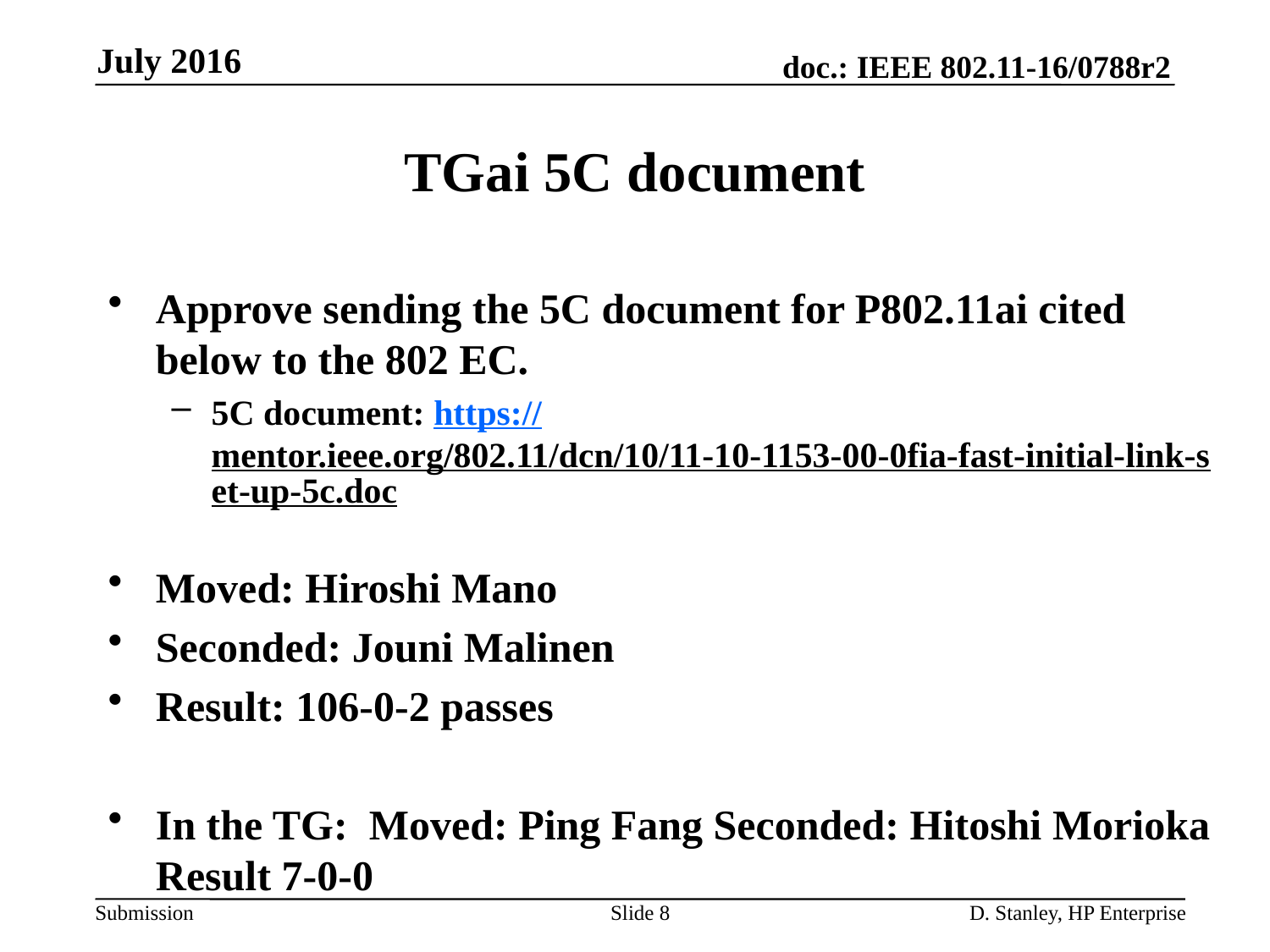

July 2016
# TGai 5C document
Approve sending the 5C document for P802.11ai cited below to the 802 EC.
5C document: https://mentor.ieee.org/802.11/dcn/10/11-10-1153-00-0fia-fast-initial-link-set-up-5c.doc
Moved: Hiroshi Mano
Seconded: Jouni Malinen
Result: 106-0-2 passes

In the TG:  Moved: Ping Fang Seconded: Hitoshi Morioka Result 7-0-0

Slide 8
D. Stanley, HP Enterprise